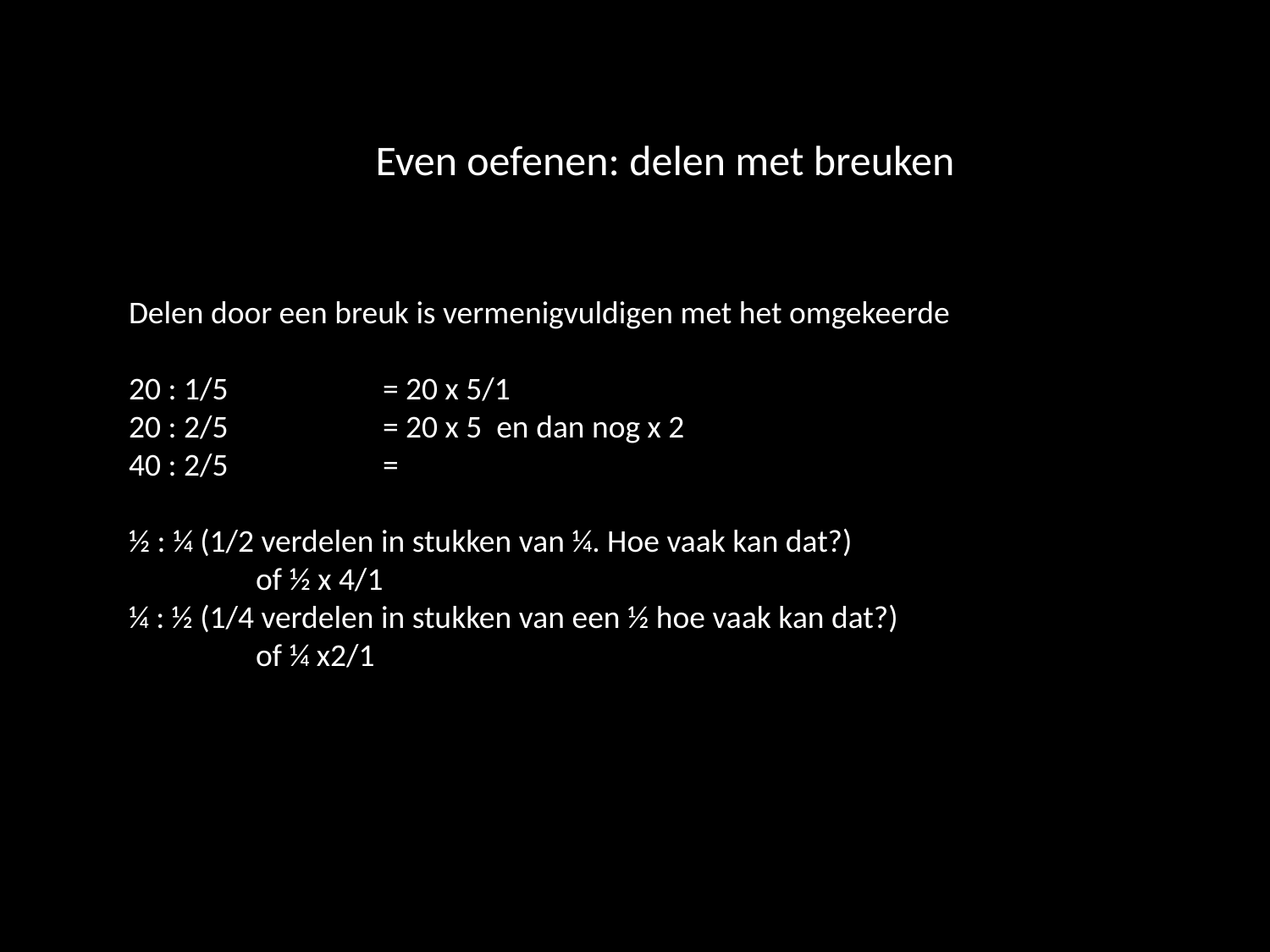

Even oefenen: delen met breuken
Delen door een breuk is vermenigvuldigen met het omgekeerde

20 : 1/5		= 20 x 5/1
20 : 2/5		= 20 x 5  en dan nog x 2
40 : 2/5		=

½ : ¼ (1/2 verdelen in stukken van ¼. Hoe vaak kan dat?)
	of ½ x 4/1
¼ : ½ (1/4 verdelen in stukken van een ½ hoe vaak kan dat?)
	of ¼ x2/1